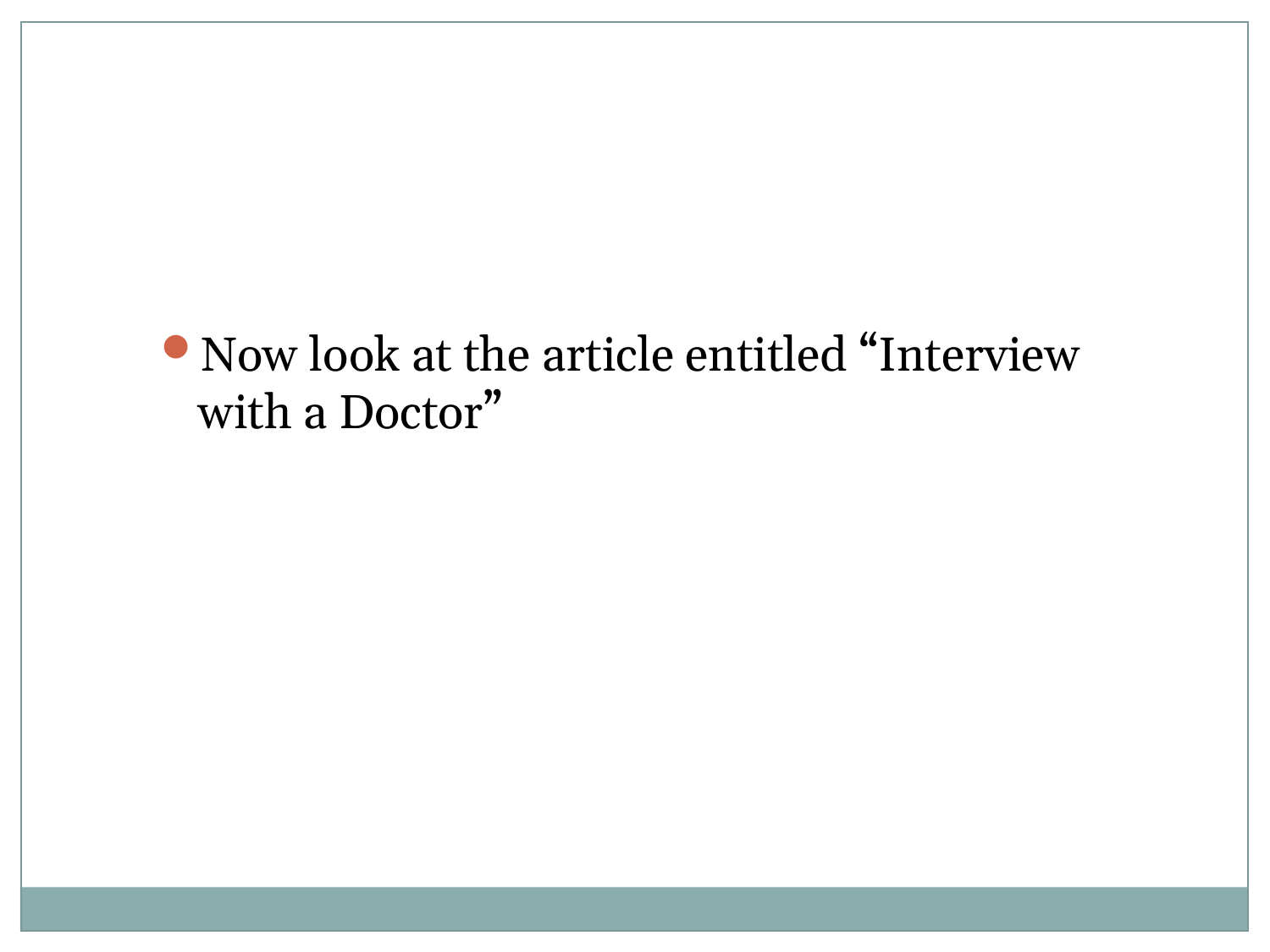

Now look at the article entitled “Interview with a Doctor”